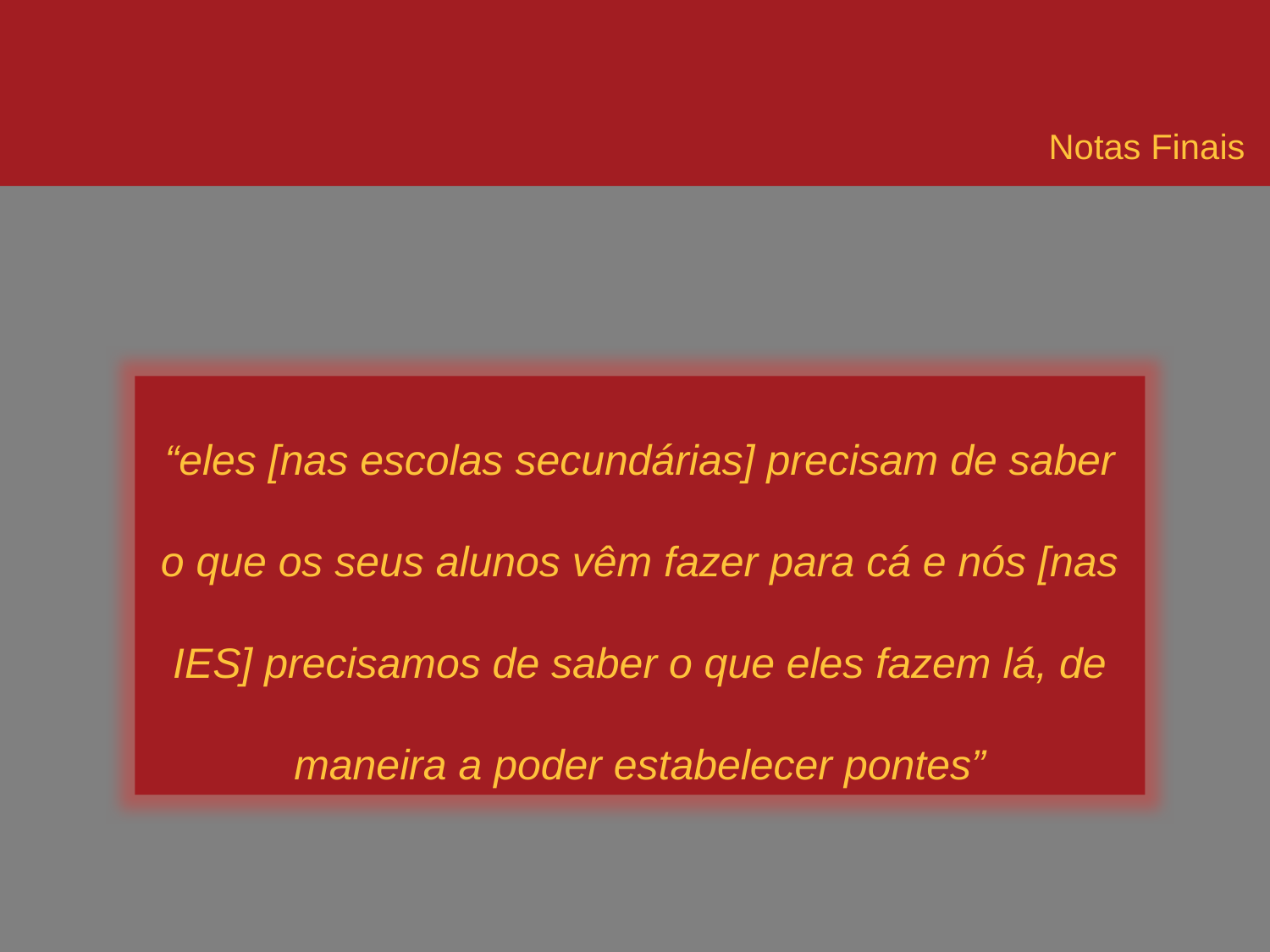

Notas Finais
“eles [nas escolas secundárias] precisam de saber o que os seus alunos vêm fazer para cá e nós [nas IES] precisamos de saber o que eles fazem lá, de maneira a poder estabelecer pontes”